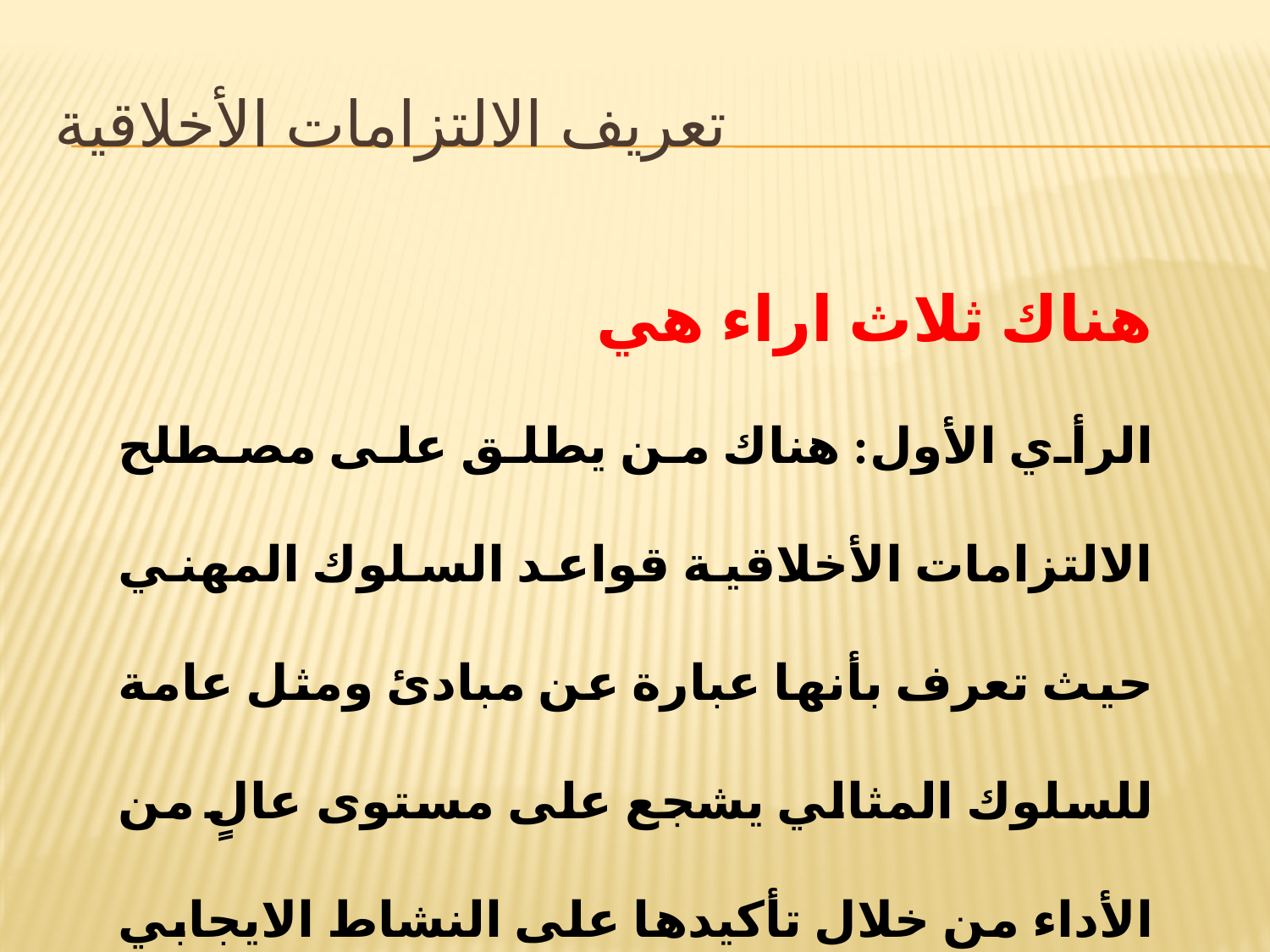

# تعريف الالتزامات الأخلاقية
هناك ثلاث اراء هي
الرأي الأول: هناك من يطلق على مصطلح الالتزامات الأخلاقية قواعد السلوك المهني حيث تعرف بأنها عبارة عن مبادئ ومثل عامة للسلوك المثالي يشجع على مستوى عالٍ من الأداء من خلال تأكيدها على النشاط الايجابي